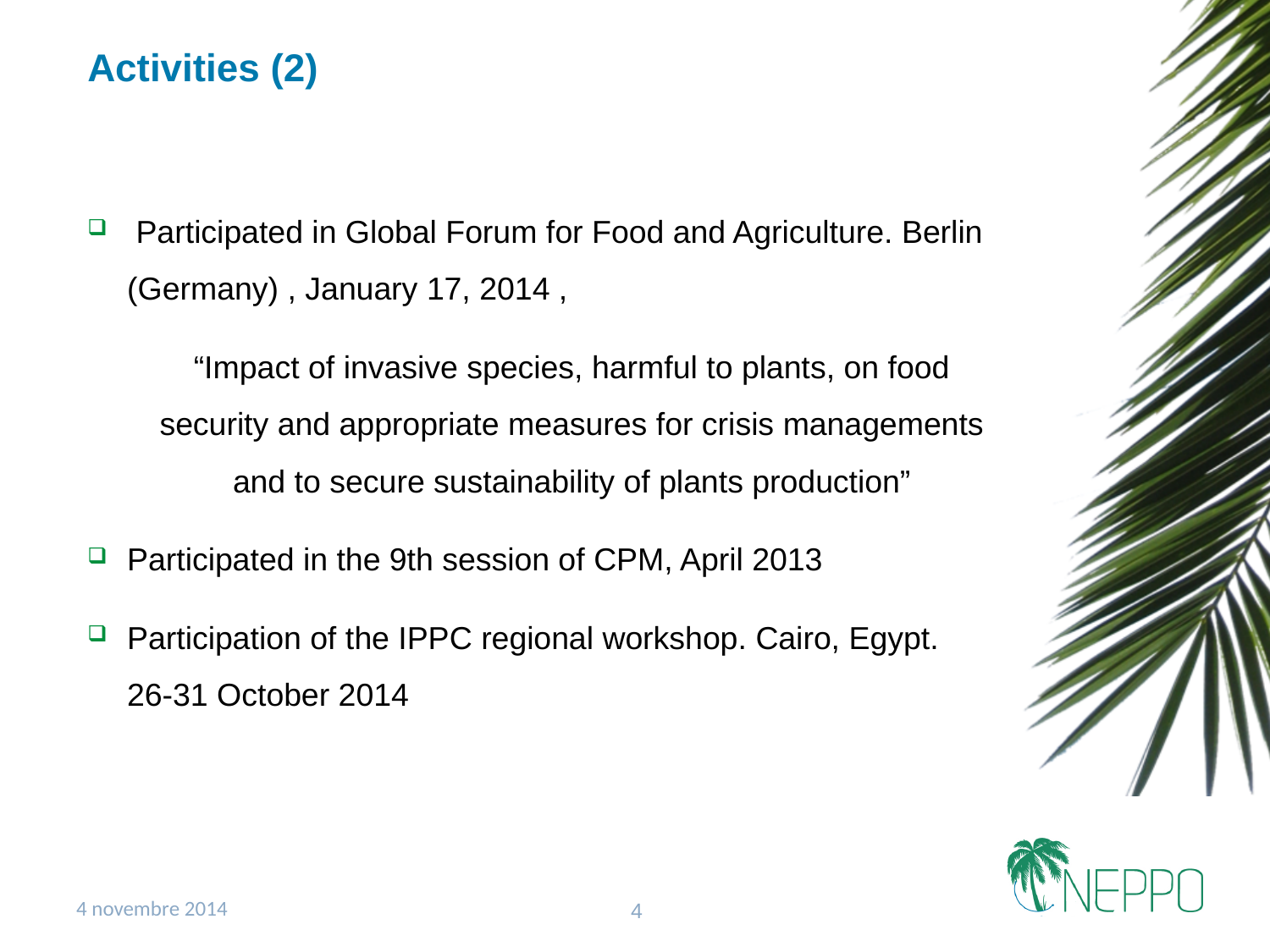

# Activities (2)
 Participated in Global Forum for Food and Agriculture. Berlin (Germany) , January 17, 2014 ,
“Impact of invasive species, harmful to plants, on food security and appropriate measures for crisis managements and to secure sustainability of plants production”
Participated in the 9th session of CPM, April 2013
Participation of the IPPC regional workshop. Cairo, Egypt. 26-31 October 2014

4 novembre 2014
4